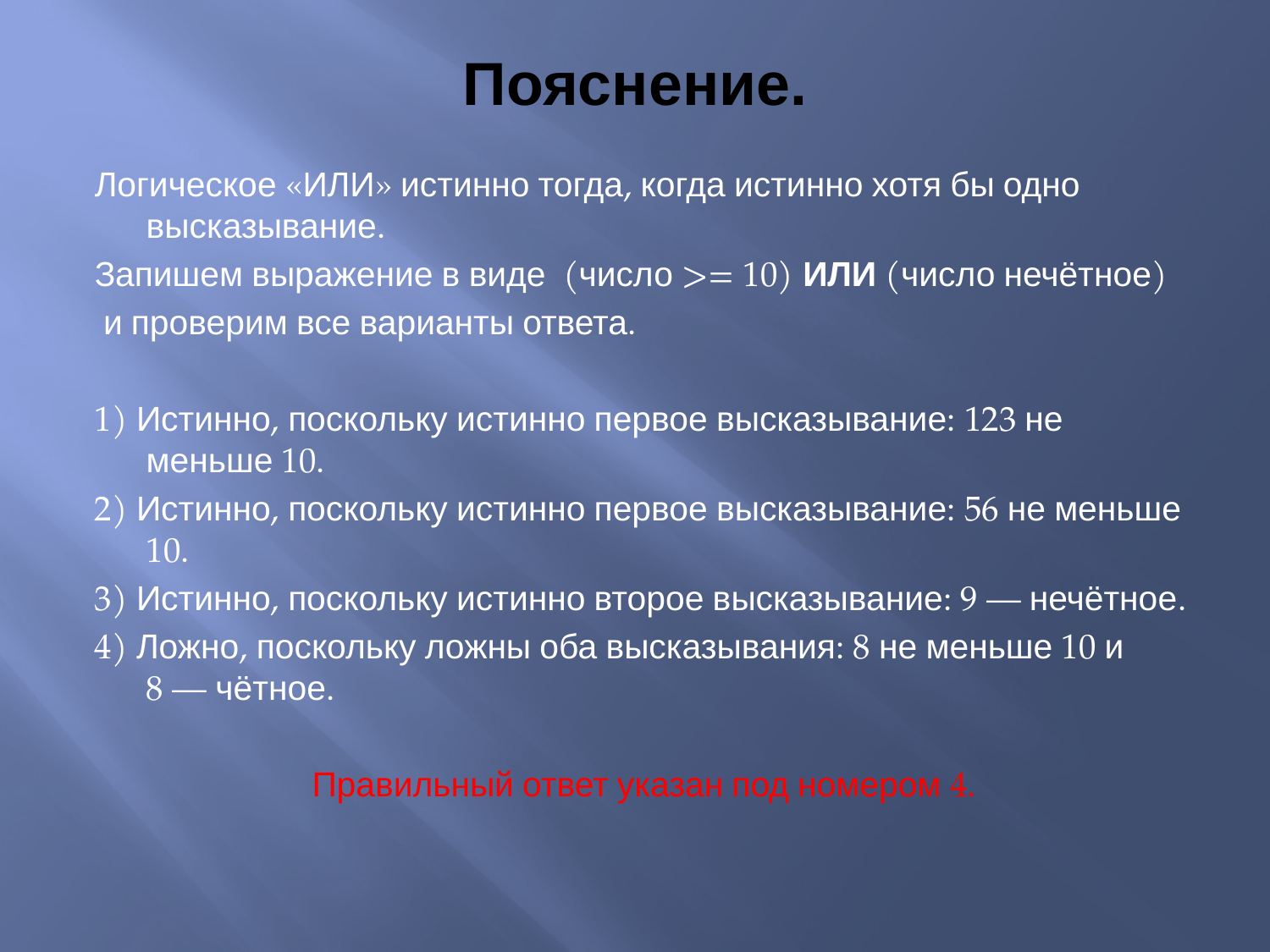

# Пояснение.
Логическое «ИЛИ» истинно тогда, когда истинно хотя бы одно высказывание.
Запишем выражение в виде  (число >= 10) ИЛИ (число нечётное)
 и проверим все варианты ответа.

1) Истинно, поскольку истинно первое высказывание: 123 не меньше 10.
2) Истинно, поскольку истинно первое высказывание: 56 не меньше 10.
3) Истинно, поскольку истинно второе высказывание: 9 — нечётное.
4) Ложно, поскольку ложны оба высказывания: 8 не меньше 10 и 8 — чётное.

Правильный ответ указан под номером 4.